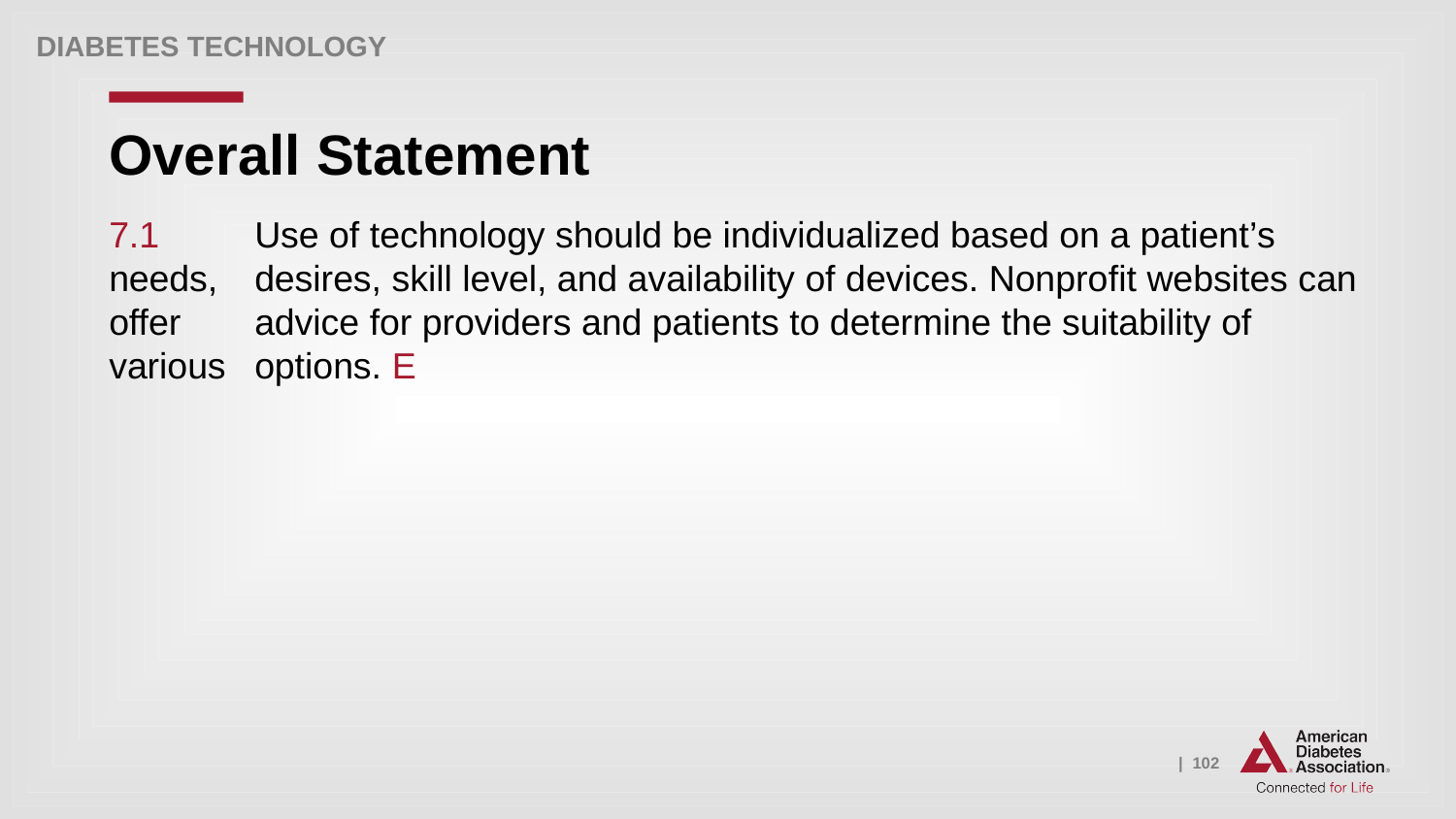

Diabetes Technology
# Overall Statement
7.1 	Use of technology should be individualized based on a patient’s needs, 	desires, skill level, and availability of devices. Nonprofit websites can offer 	advice for providers and patients to determine the suitability of various 	options. E